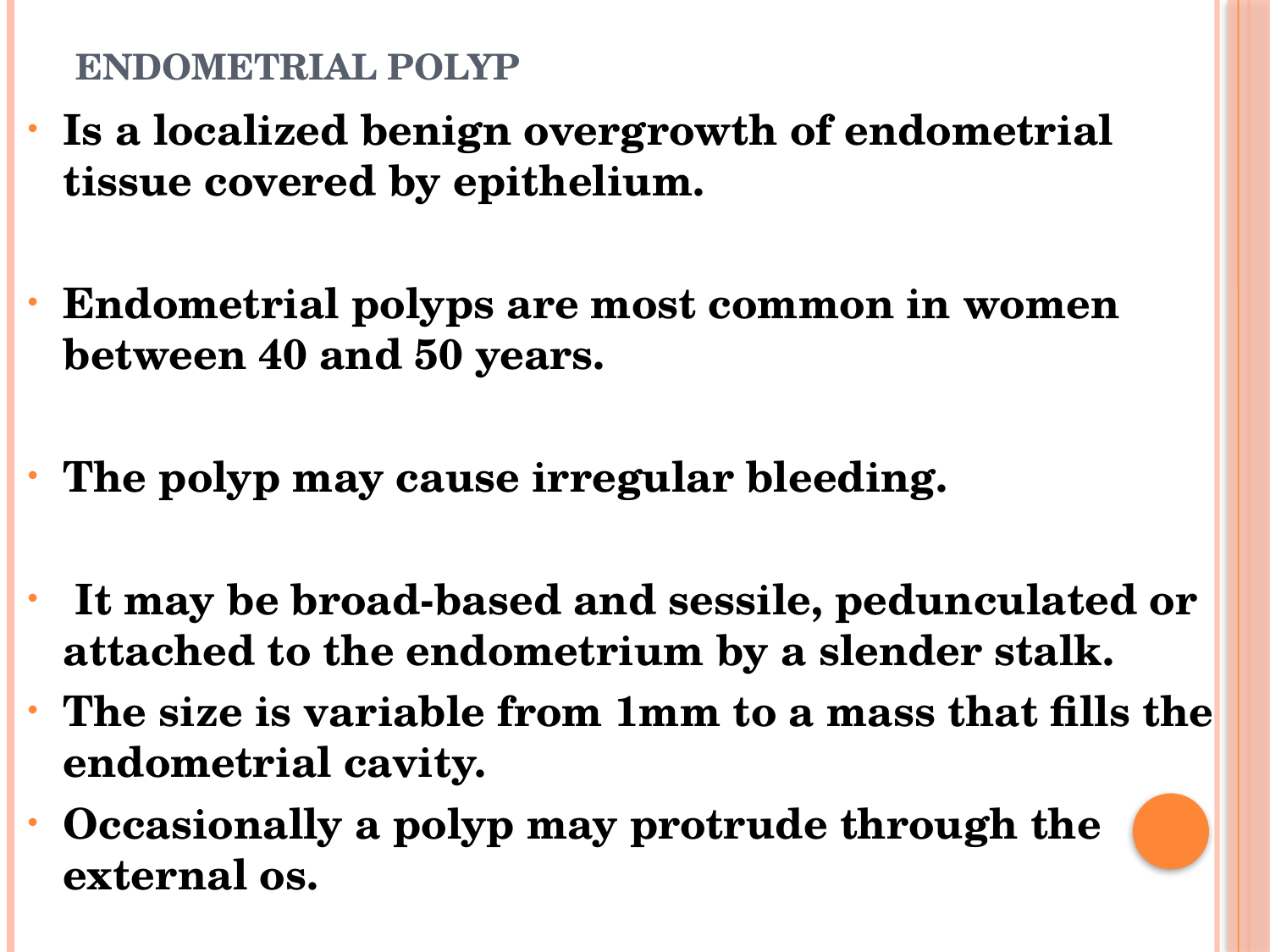

# Endometrial polyp
Is a localized benign overgrowth of endometrial tissue covered by epithelium.

Endometrial polyps are most common in women between 40 and 50 years.

The polyp may cause irregular bleeding.

 It may be broad-based and sessile, pedunculated or attached to the endometrium by a slender stalk.
The size is variable from 1mm to a mass that fills the endometrial cavity.
Occasionally a polyp may protrude through the external os.